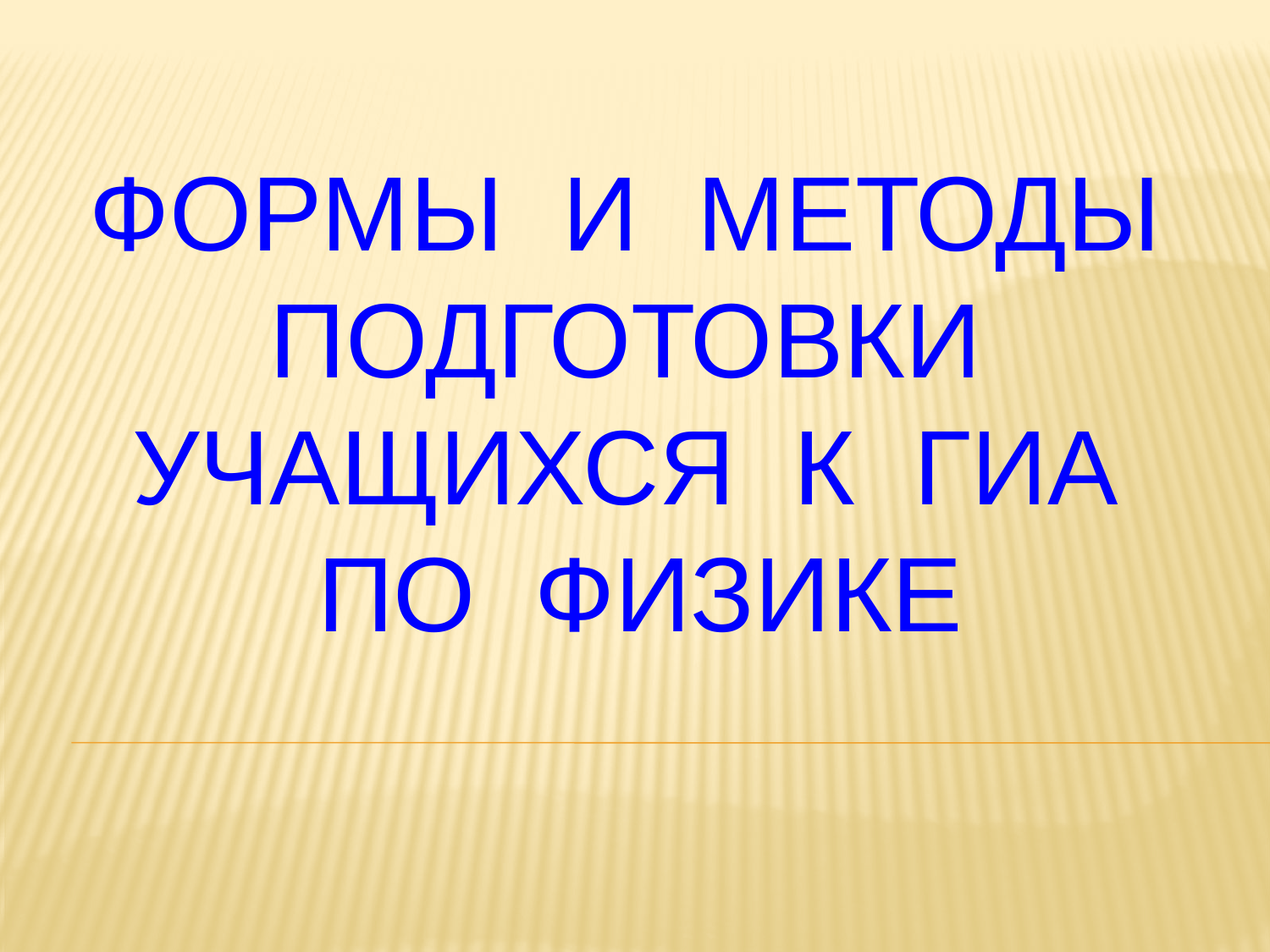

# ФОРМЫ  И  МЕТОДЫ  ПОДГОТОВКИ  УЧАЩИХСЯ  К  ГИА  ПО  ФИЗИКЕ